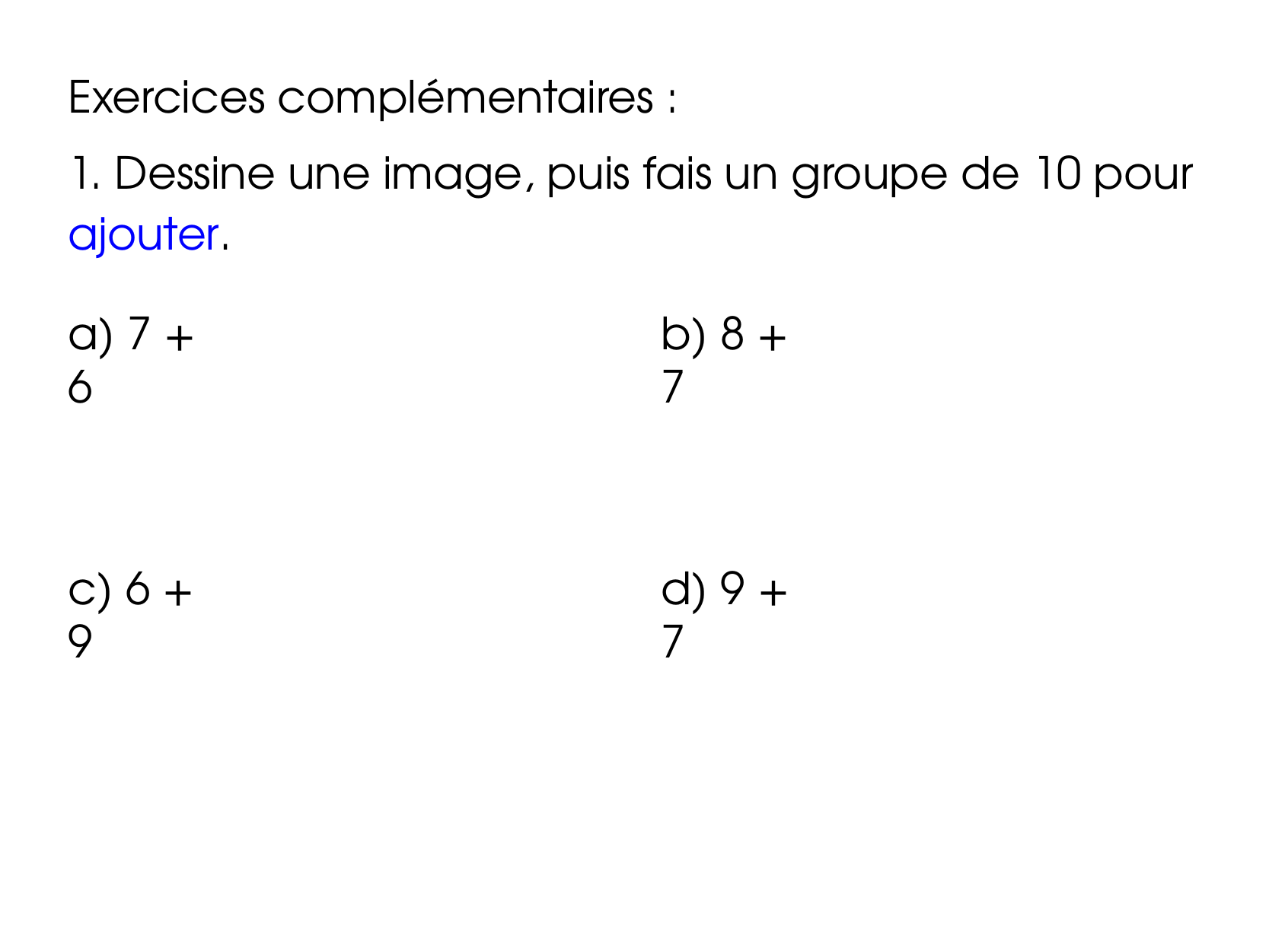

Exercices complémentaires :
1. Dessine une image, puis fais un groupe de 10 pour ajouter.
a) 7 + 6
b) 8 + 7
c) 6 + 9
d) 9 + 7